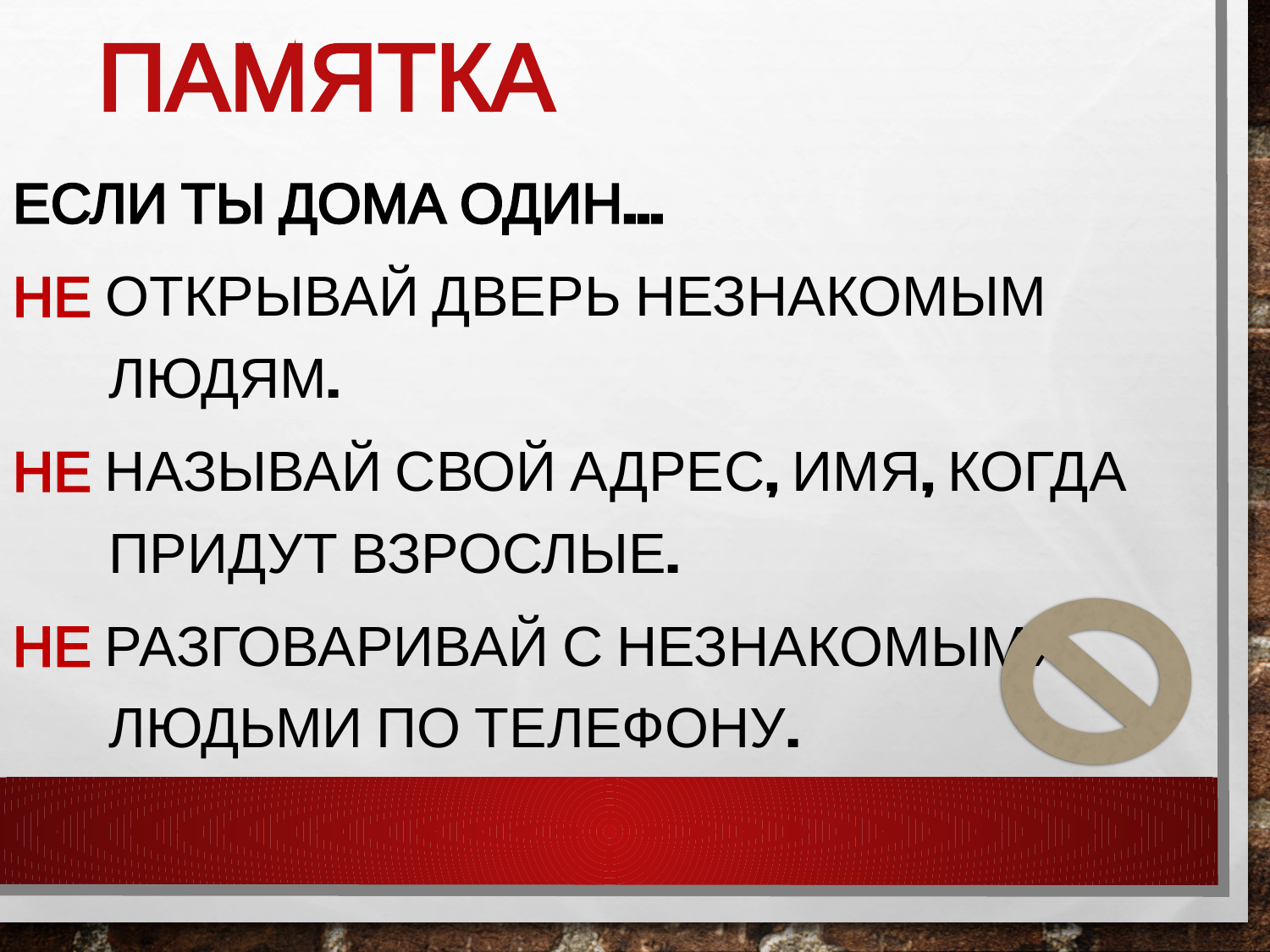

# ПАМЯТКА
Если ты дома один…
НЕ открывай дверь незнакомым людям.
НЕ называй свой адрес, имя, когда придут взрослые.
НЕ разговаривай с незнакомыми людьми по телефону.